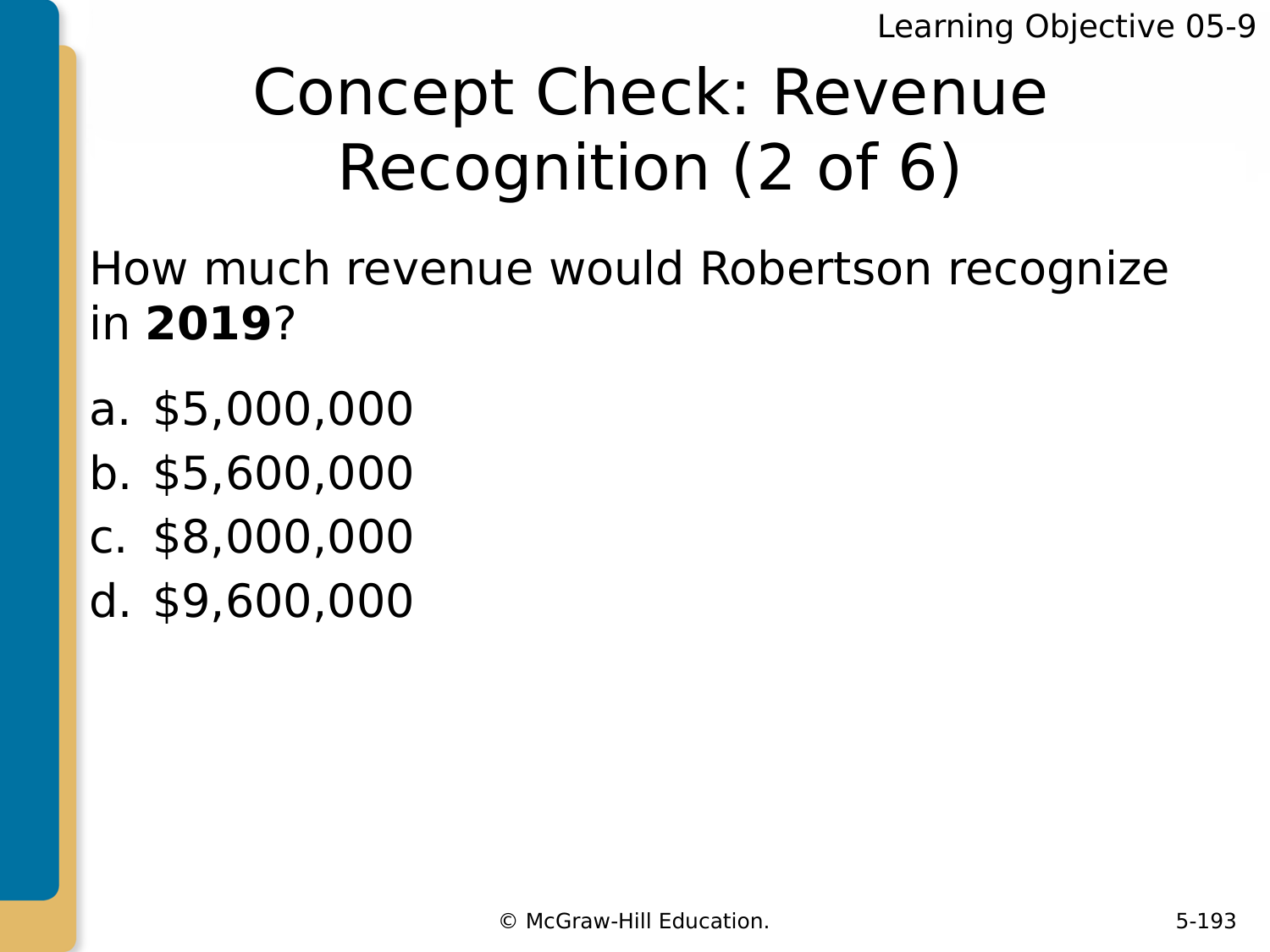

Learning Objective 05-9
# Concept Check: Revenue Recognition (2 of 6)
How much revenue would Robertson recognize in 2019?
$5,000,000
$5,600,000
$8,000,000
$9,600,000